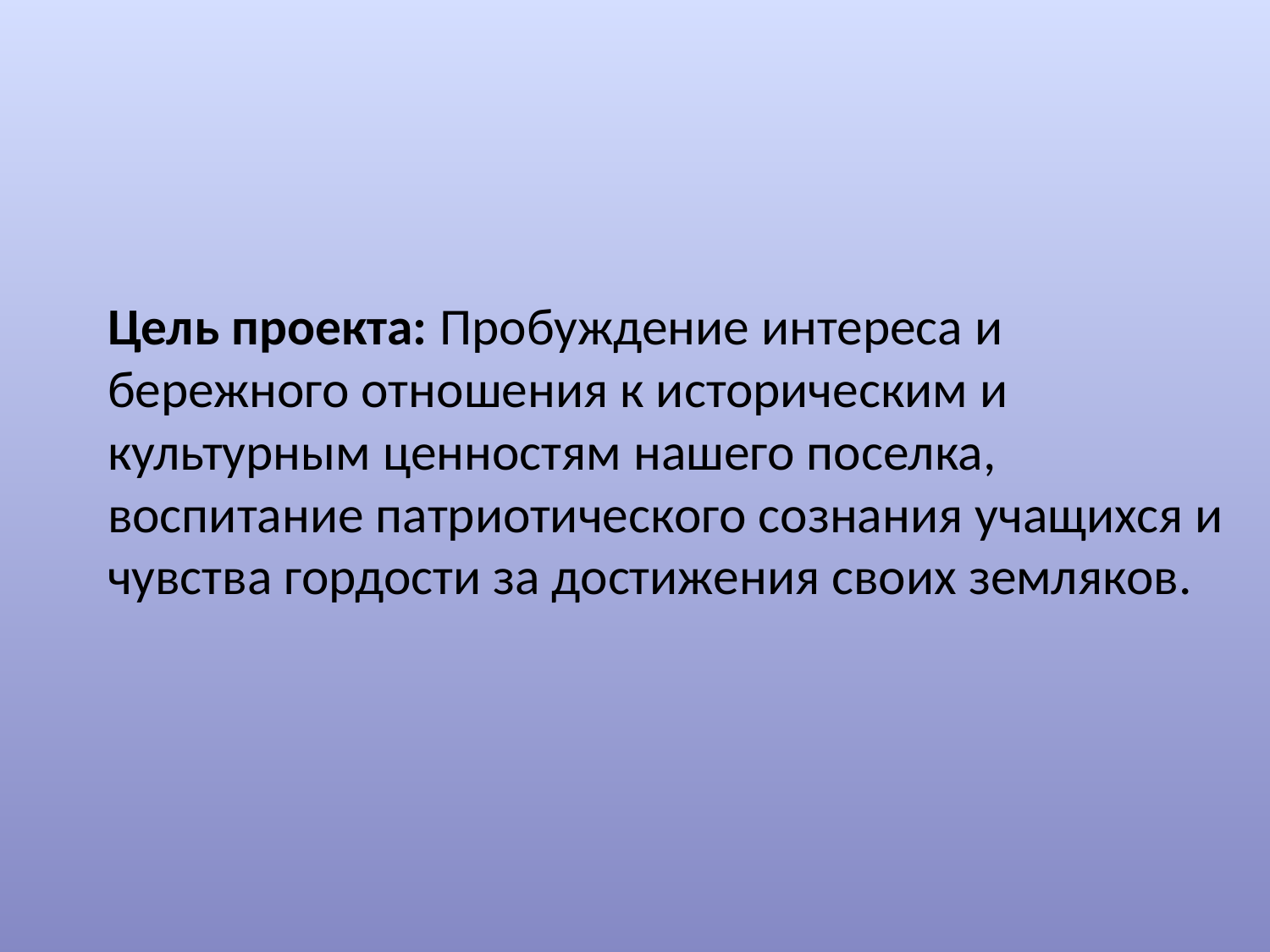

# Цель проекта: Пробуждение интереса и бережного отношения к историческим и культурным ценностям нашего поселка, воспитание патриотического сознания учащихся и чувства гордости за достижения своих земляков.